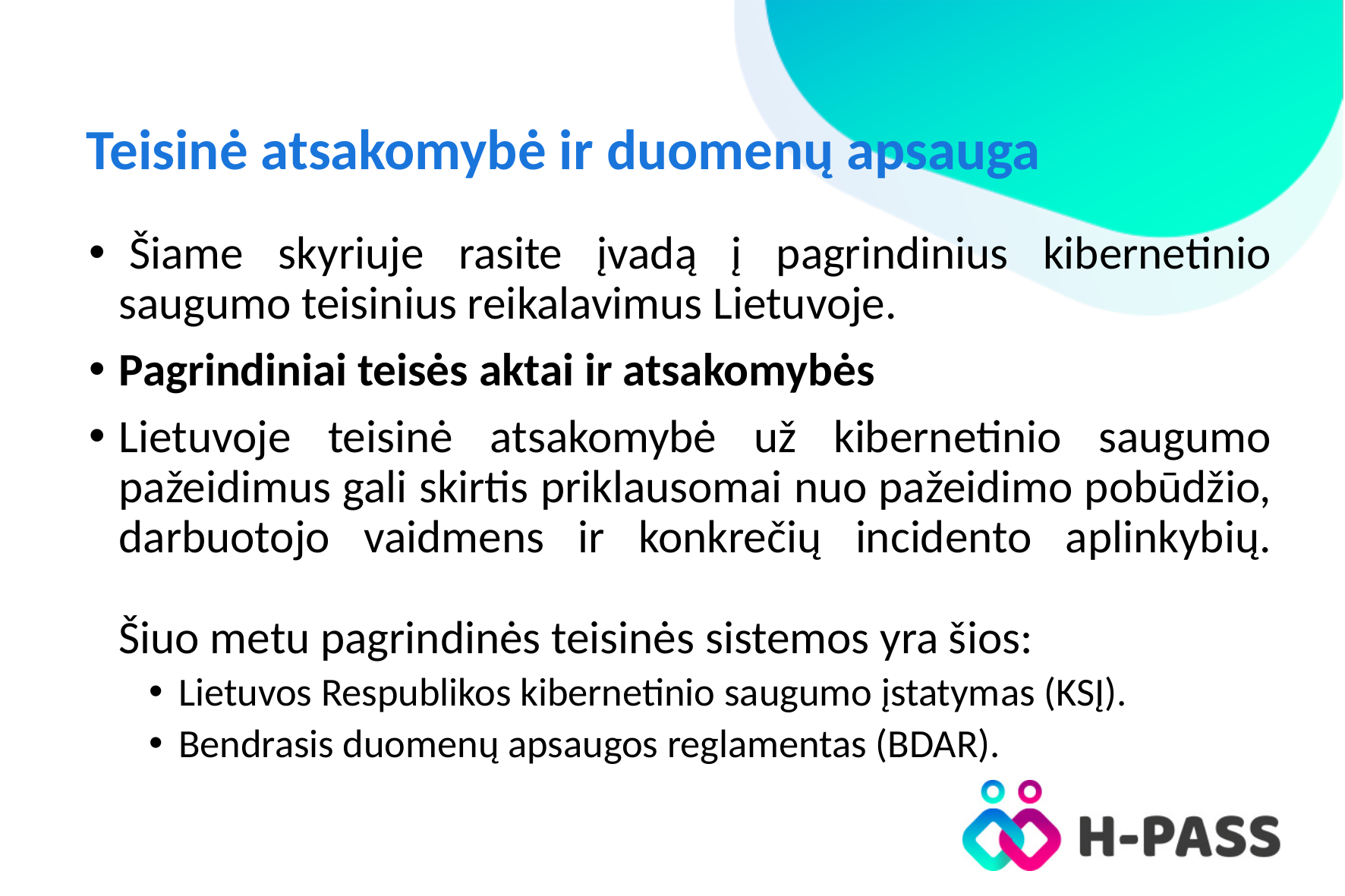

# Teisinė atsakomybė ir duomenų apsauga
 Šiame skyriuje rasite įvadą į pagrindinius kibernetinio saugumo teisinius reikalavimus Lietuvoje.
Pagrindiniai teisės aktai ir atsakomybės
Lietuvoje teisinė atsakomybė už kibernetinio saugumo pažeidimus gali skirtis priklausomai nuo pažeidimo pobūdžio, darbuotojo vaidmens ir konkrečių incidento aplinkybių.
Šiuo metu pagrindinės teisinės sistemos yra šios:
Lietuvos Respublikos kibernetinio saugumo įstatymas (KSĮ).
Bendrasis duomenų apsaugos reglamentas (BDAR).